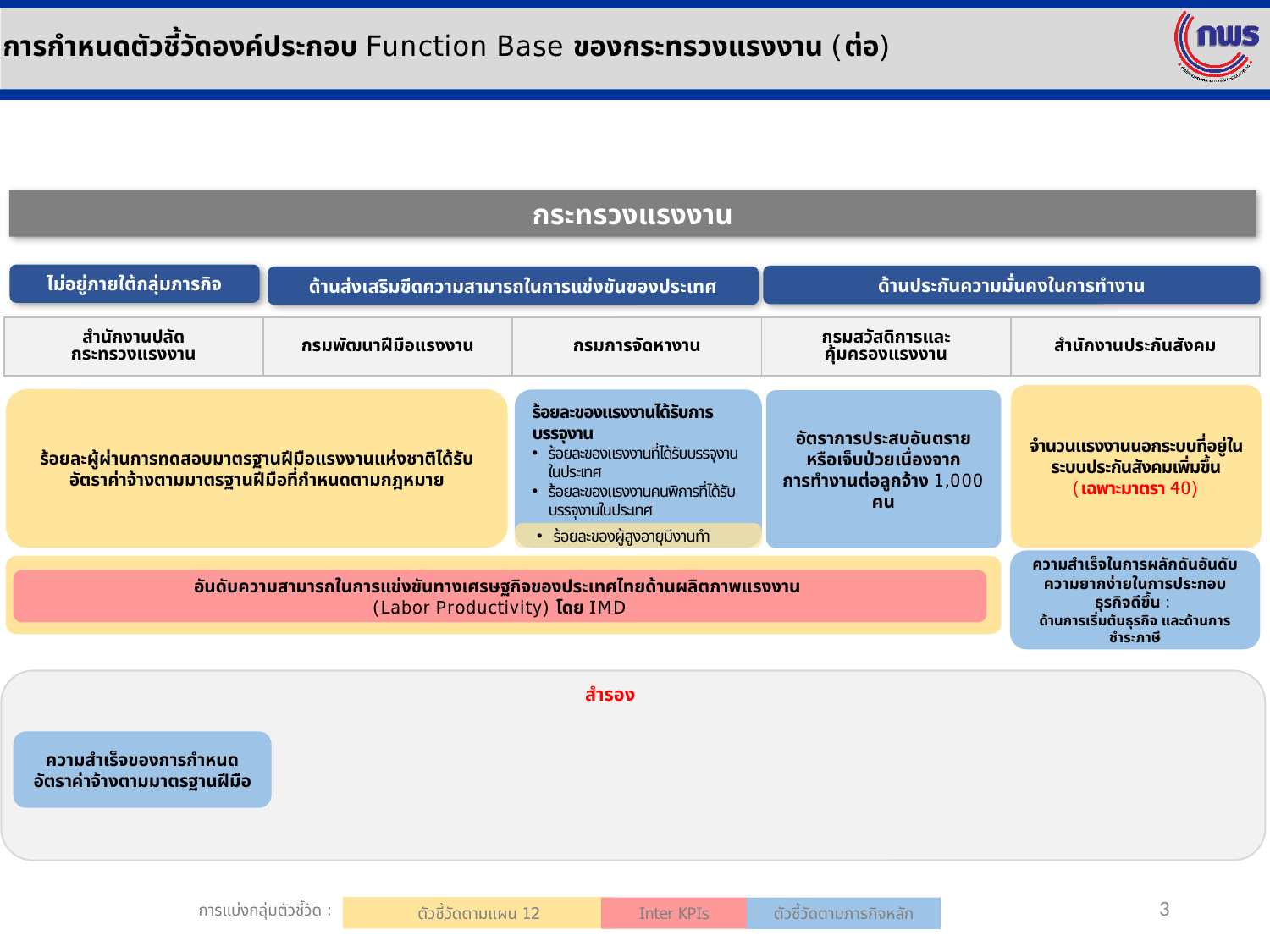

การกำหนดตัวชี้วัดองค์ประกอบ Function Base ของกระทรวงแรงงาน (ต่อ)
กระทรวงแรงงาน
ไม่อยู่ภายใต้กลุ่มภารกิจ
ด้านประกันความมั่นคงในการทำงาน
ด้านส่งเสริมขีดความสามารถในการแข่งขันของประเทศ
| สำนักงานปลัด กระทรวงแรงงาน | กรมพัฒนาฝีมือแรงงาน | กรมการจัดหางาน | กรมสวัสดิการและ คุ้มครองแรงงาน | สำนักงานประกันสังคม |
| --- | --- | --- | --- | --- |
จำนวนแรงงานนอกระบบที่อยู่ในระบบประกันสังคมเพิ่มขึ้น
(เฉพาะมาตรา 40)
ร้อยละผู้ผ่านการทดสอบมาตรฐานฝีมือแรงงานแห่งชาติได้รับอัตราค่าจ้างตามมาตรฐานฝีมือที่กำหนดตามกฎหมาย
ร้อยละของแรงงานได้รับการบรรจุงาน
ร้อยละของแรงงานที่ได้รับบรรจุงานในประเทศ
ร้อยละของแรงงานคนพิการที่ได้รับบรรจุงานในประเทศ
อัตราการประสบอันตรายหรือเจ็บป่วยเนื่องจาก
การทำงานต่อลูกจ้าง 1,000 คน
ร้อยละของผู้สูงอายุมีงานทำ
ความสำเร็จในการผลักดันอันดับความยากง่ายในการประกอบธุรกิจดีขึ้น :
ด้านการเริ่มต้นธุรกิจ และด้านการชำระภาษี

อันดับความสามารถในการแข่งขันทางเศรษฐกิจของประเทศไทยด้านผลิตภาพแรงงาน
(Labor Productivity) โดย IMD

สำรอง
ความสำเร็จของการกำหนดอัตราค่าจ้างตามมาตรฐานฝีมือ
3
การแบ่งกลุ่มตัวชี้วัด :
ตัวชี้วัดตามแผน 12
Inter KPIs
ตัวชี้วัดตามภารกิจหลัก
ตัวชี้วัด : ความสำเร็จในการผลักดันให้อันดับความยากง่ายในการประกอบธุรกิจดีขึ้น
      6.2 ความสำเร็จของการสนับสนุนการใช้บริการการยื่นประกันสังคมและชำระประกันสังคมออนไลน์
เป้าหมาย/ยุทธศาสตร์

อ

บริหารจัดการทรัพยากรเกษตรและสิ่งแวดล้อมอย่างสมดุลและยั่งยืน
2.เพิ่มความสามารถในการแข่งขันภาคการเกษตรด้วยเทคโนโลยีและนวัตกรรม
1.เพิ่มประสิทธิภาพการผลิตและยกระดับมาตรฐานสินค้าเกษตร
1.เพิ่มประสิทธิภาพการ ผลิตและยกระดับมาตรฐานสินค้าเกษตร
2.บริหารจัดการทรัพยากรเกษตรและสิ่งแวดล้อมอย่างสมดุลและยั่งยืน
สร้างความเข้มแข็งให้กับเกษตรกร
และสถาบันเกษตรกร

ยี

E13
E13

F6
D14
E3
E23
C1
B3
B3
D14
A2
B4
D2

A2
D2

E13
D6
D15
A2

B3
A2
A5